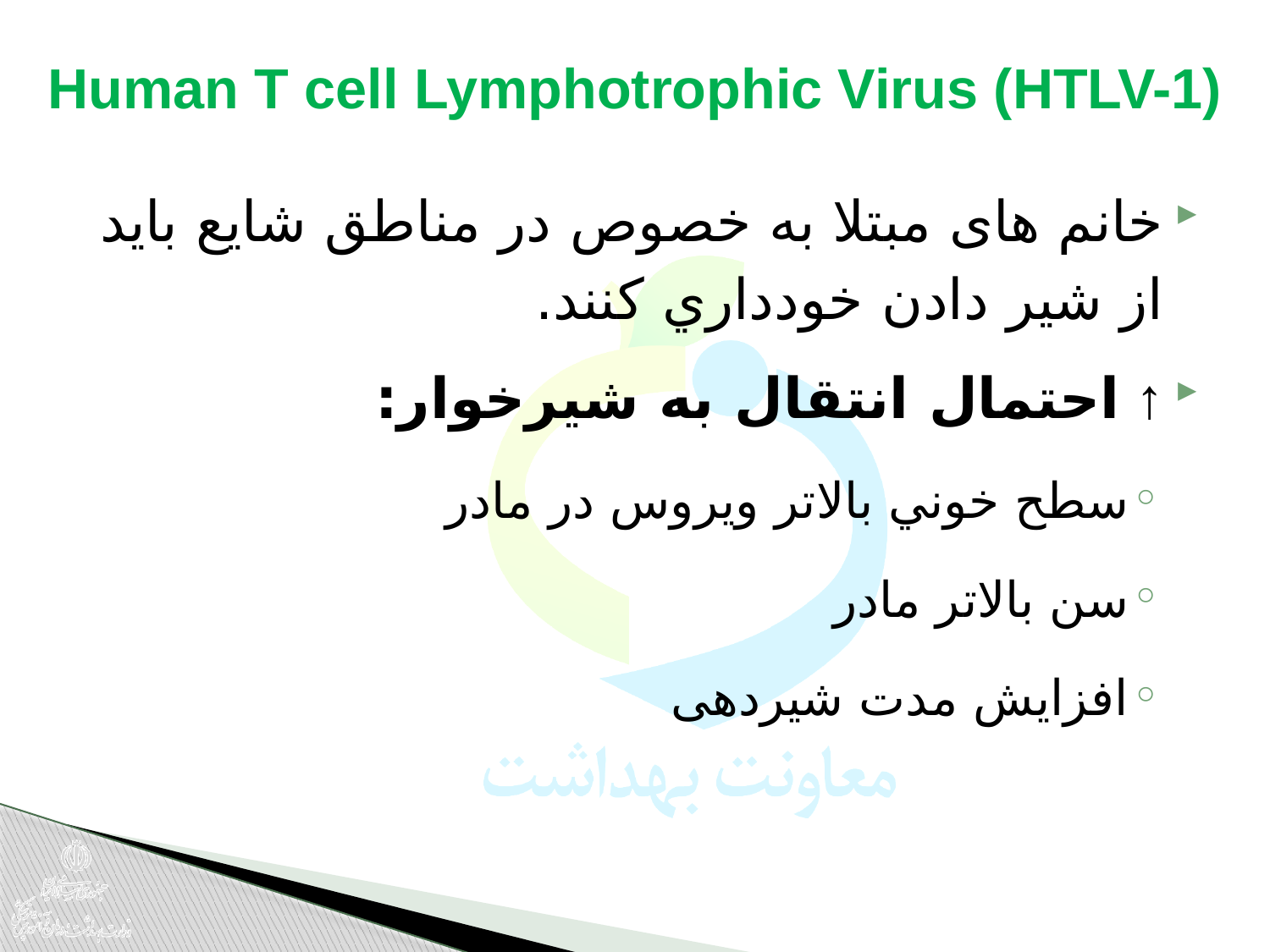

# Human T cell Lymphotrophic Virus (HTLV-1)
خانم های مبتلا به خصوص در مناطق شايع بايد از شير دادن خودداري كنند.
↑ احتمال انتقال به شیرخوار:
سطح خوني بالا‌تر ويروس در مادر
سن بالا‌تر مادر
افزایش مدت شيردهی